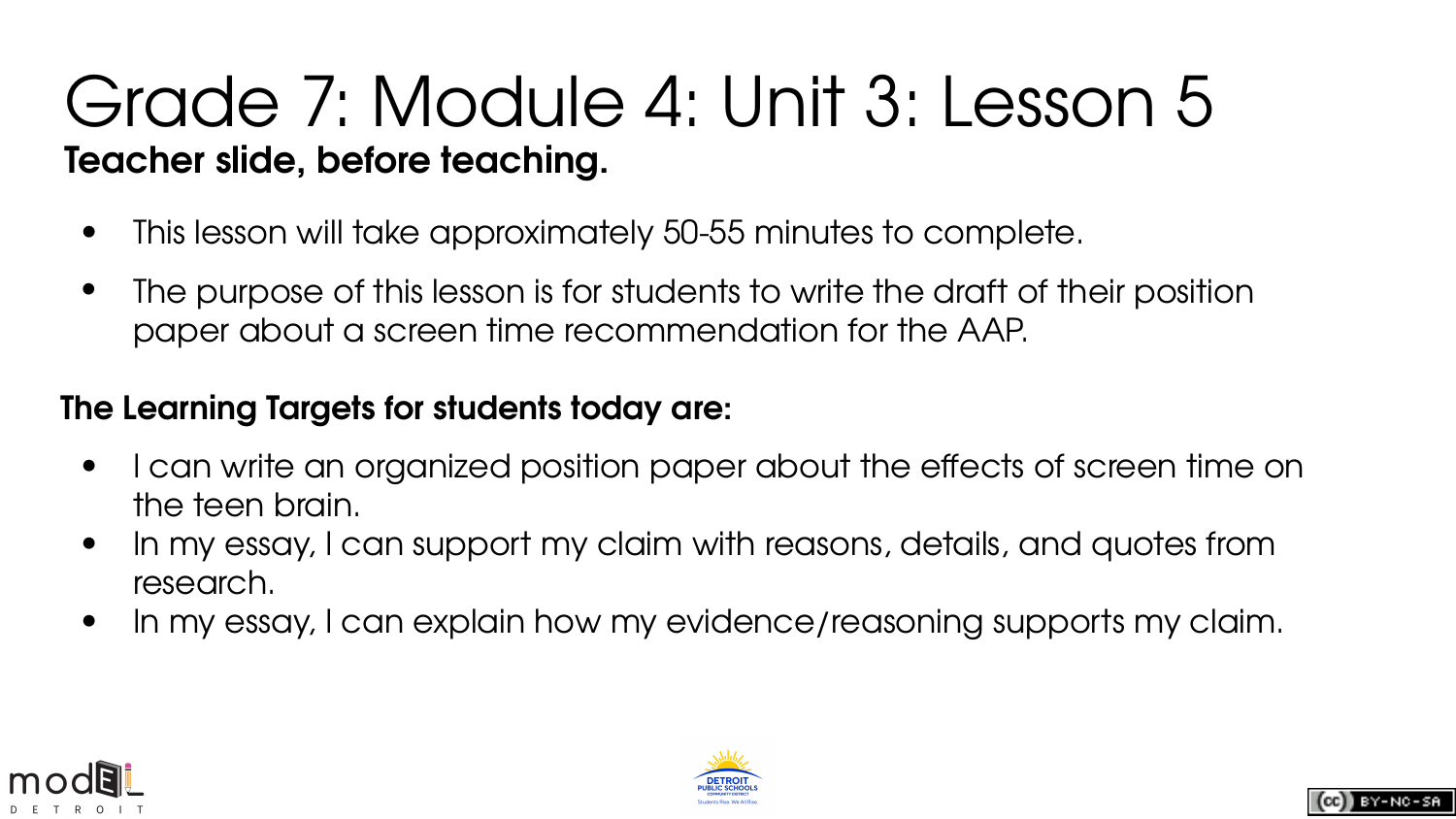

Grade 7: Module 4: Unit 3: Lesson 5
Teacher slide, before teaching.
This lesson will take approximately 50-55 minutes to complete.
The purpose of this lesson is for students to write the draft of their position paper about a screen time recommendation for the AAP.

The Learning Targets for students today are:
I can write an organized position paper about the effects of screen time on the teen brain.
In my essay, I can support my claim with reasons, details, and quotes from research.
In my essay, I can explain how my evidence/reasoning supports my claim.